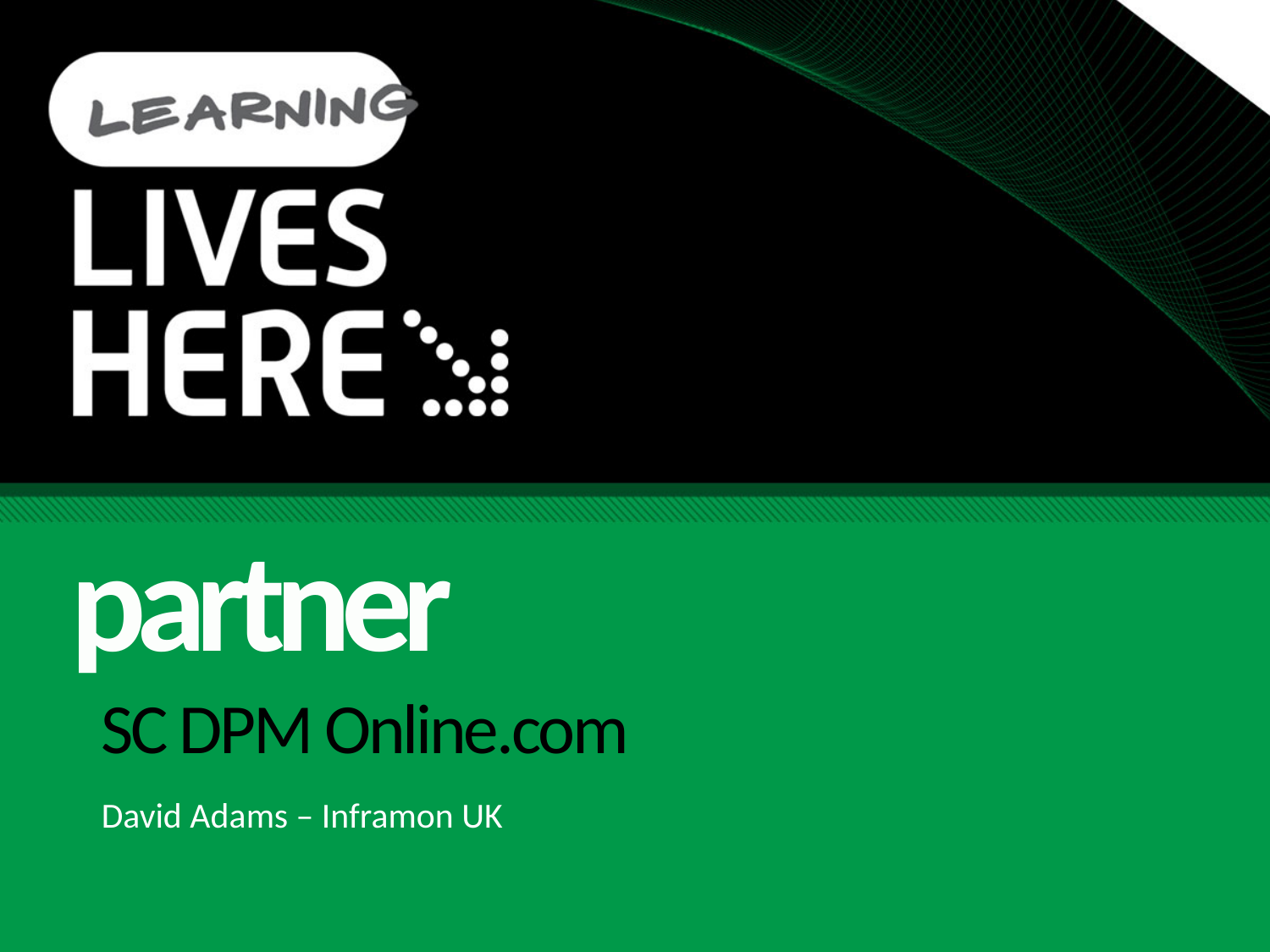

partner
# SC DPM Online.com
David Adams – Inframon UK